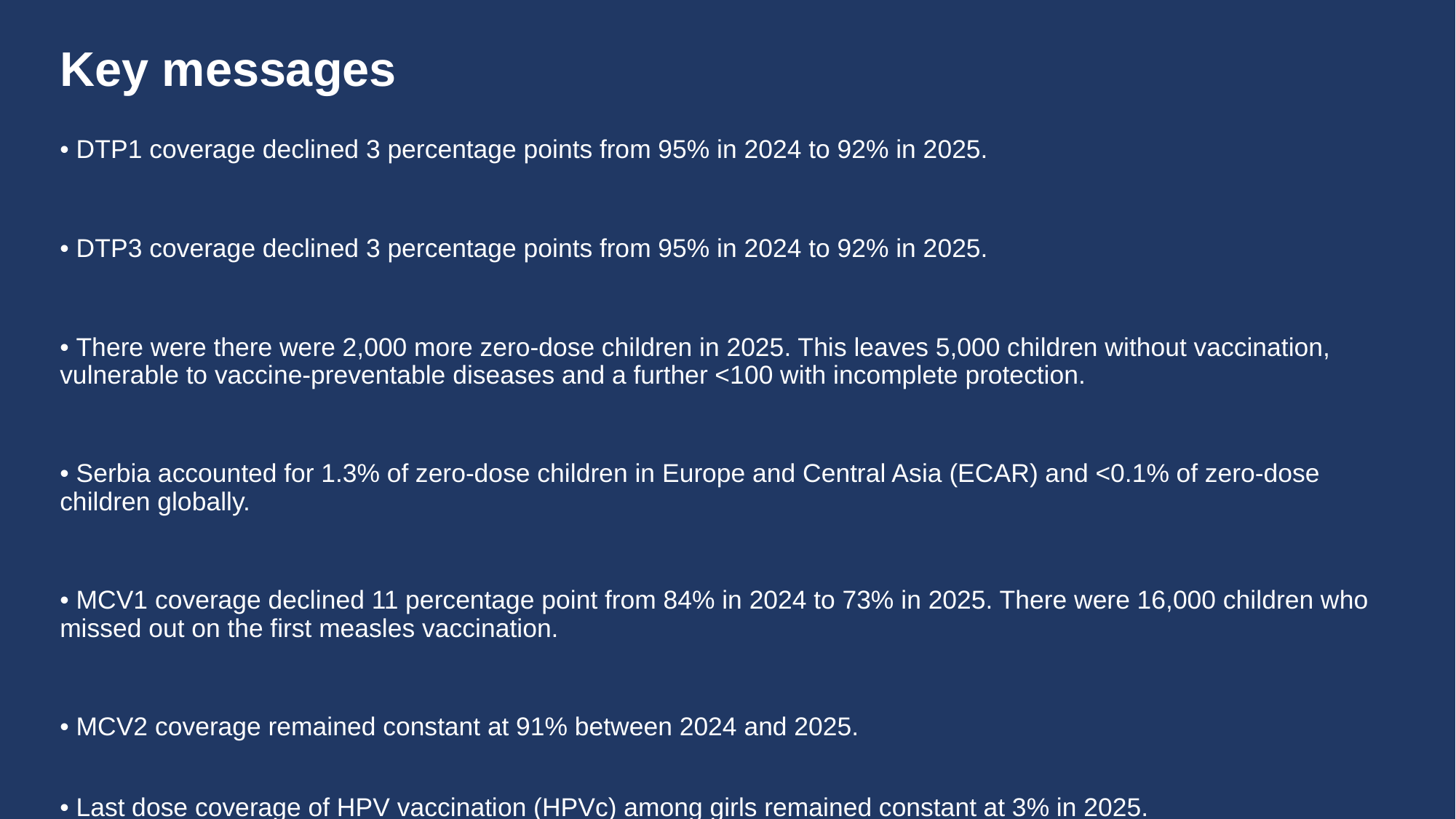

# Key messages
• DTP1 coverage declined 3 percentage points from 95% in 2024 to 92% in 2025.

• DTP3 coverage declined 3 percentage points from 95% in 2024 to 92% in 2025.

• There were there were 2,000 more zero-dose children in 2025. This leaves 5,000 children without vaccination, vulnerable to vaccine-preventable diseases and a further <100 with incomplete protection.

• Serbia accounted for 1.3% of zero-dose children in Europe and Central Asia (ECAR) and <0.1% of zero-dose children globally.

• MCV1 coverage declined 11 percentage point from 84% in 2024 to 73% in 2025. There were 16,000 children who missed out on the first measles vaccination.

• MCV2 coverage remained constant at 91% between 2024 and 2025.

• Last dose coverage of HPV vaccination (HPVc) among girls remained constant at 3% in 2025.